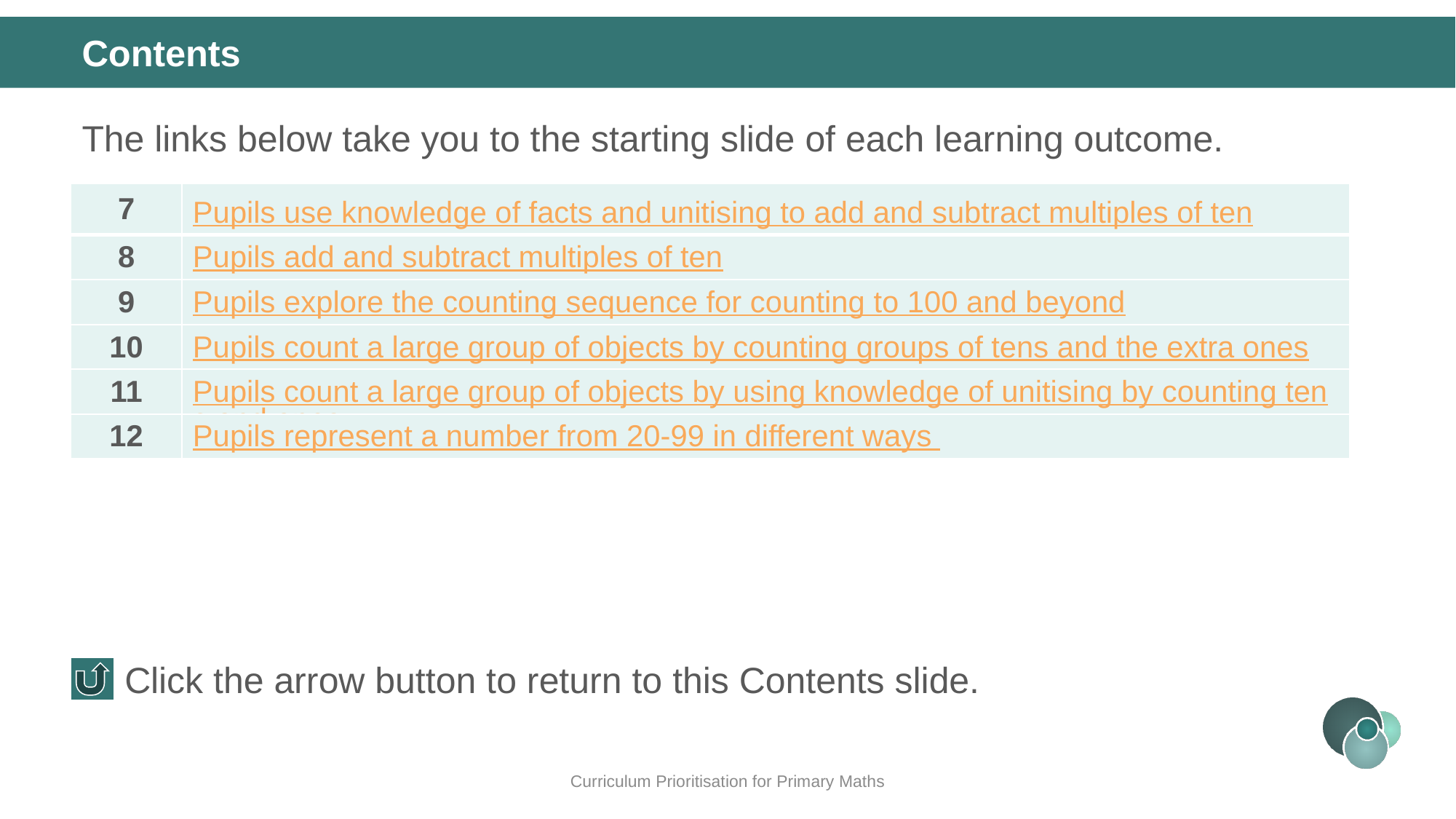

Contents
The links below take you to the starting slide of each learning outcome.
| 7 | Pupils use knowledge of facts and unitising to add and subtract multiples of ten |
| --- | --- |
| 8 | Pupils add and subtract multiples of ten |
| 9 | Pupils explore the counting sequence for counting to 100 and beyond |
| 10 | Pupils count a large group of objects by counting groups of tens and the extra ones |
| 11 | Pupils count a large group of objects by using knowledge of unitising by counting tens and ones |
| 12 | Pupils represent a number from 20-99 in different ways |
Click the arrow button to return to this Contents slide.

Curriculum Prioritisation for Primary Maths